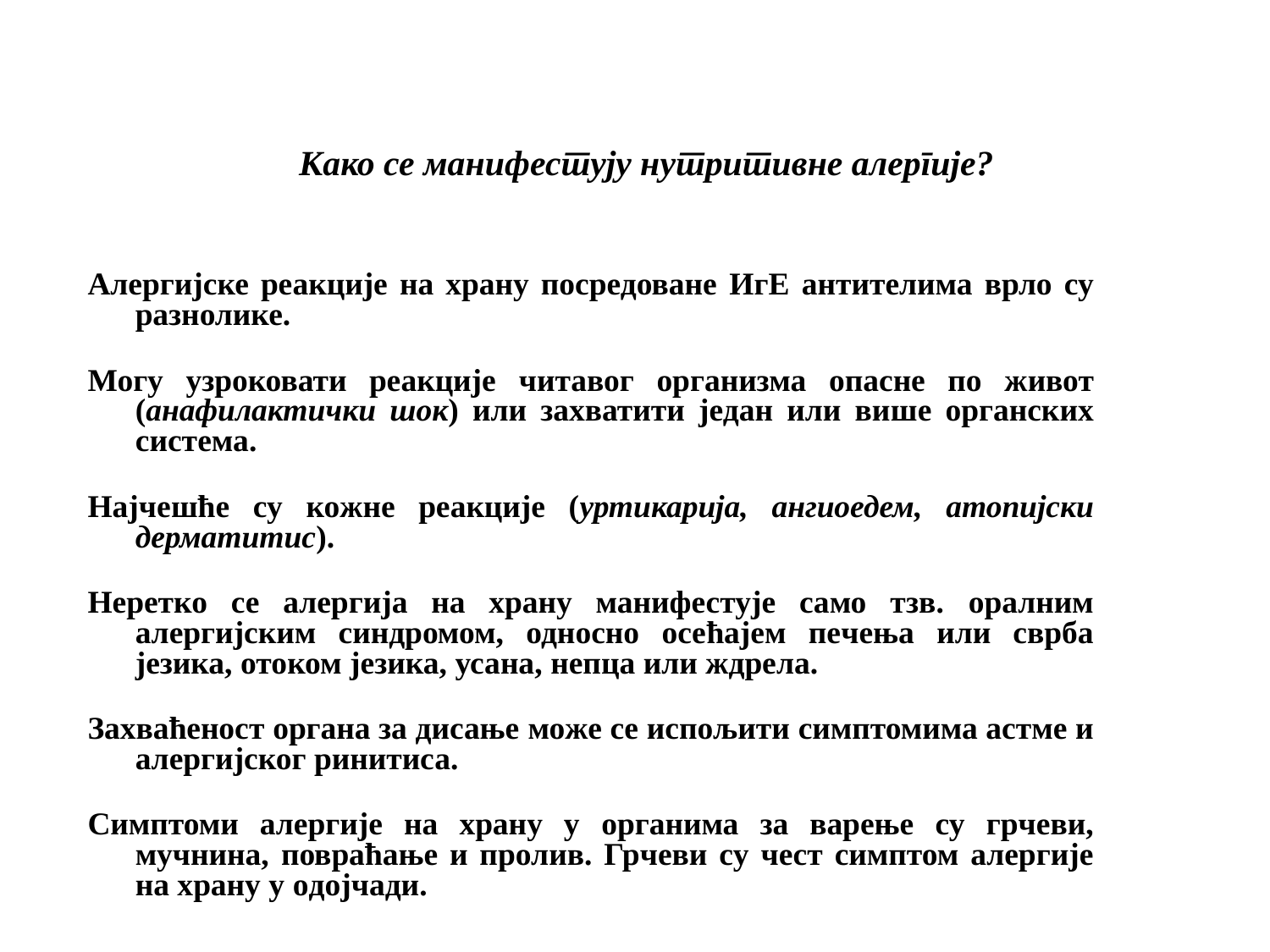

# Како се манифестују нутритивне алергије?
Алергијске реакције на храну посредоване ИгЕ антителима врло су разнолике.

Могу узроковати реакције читавог организма опасне по живот (анафилактички шок) или захватити један или више органских система.

Најчешће су кожне реакције (уртикарија, ангиоедем, атопијски дерматитис).

Неретко се алергија на храну манифестује само тзв. оралним алергијским синдромом, односно осећајем печења или сврба језика, отоком језика, усана, непца или ждрела.

Захваћеност органа за дисање може се испољити симптомима астме и алергијског ринитиса.

Симптоми алергије на храну у органима за варење су грчеви, мучнина, повраћање и пролив. Грчеви су чест симптом алергије на храну у одојчади.